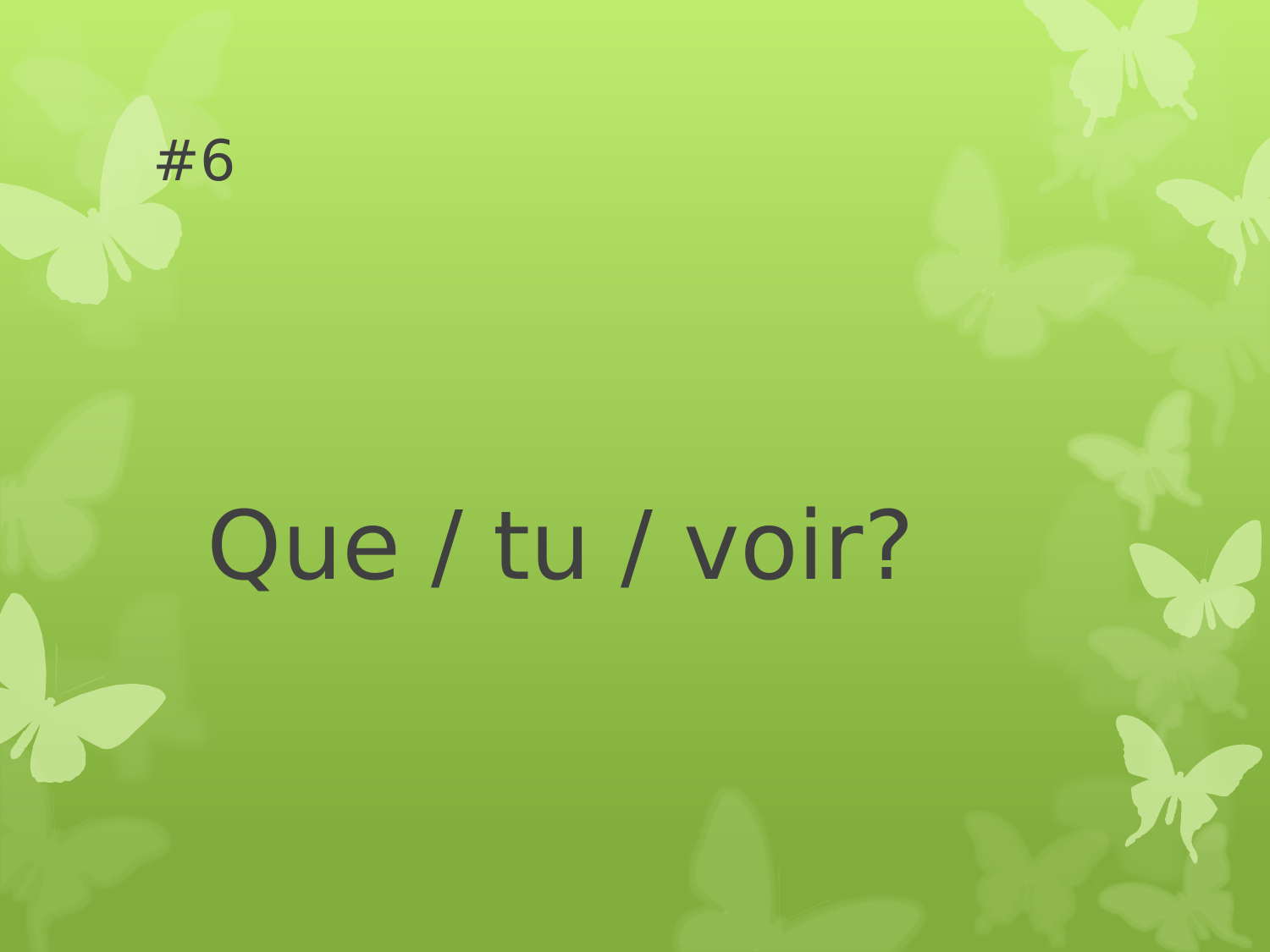

# #6
Que / tu / voir?